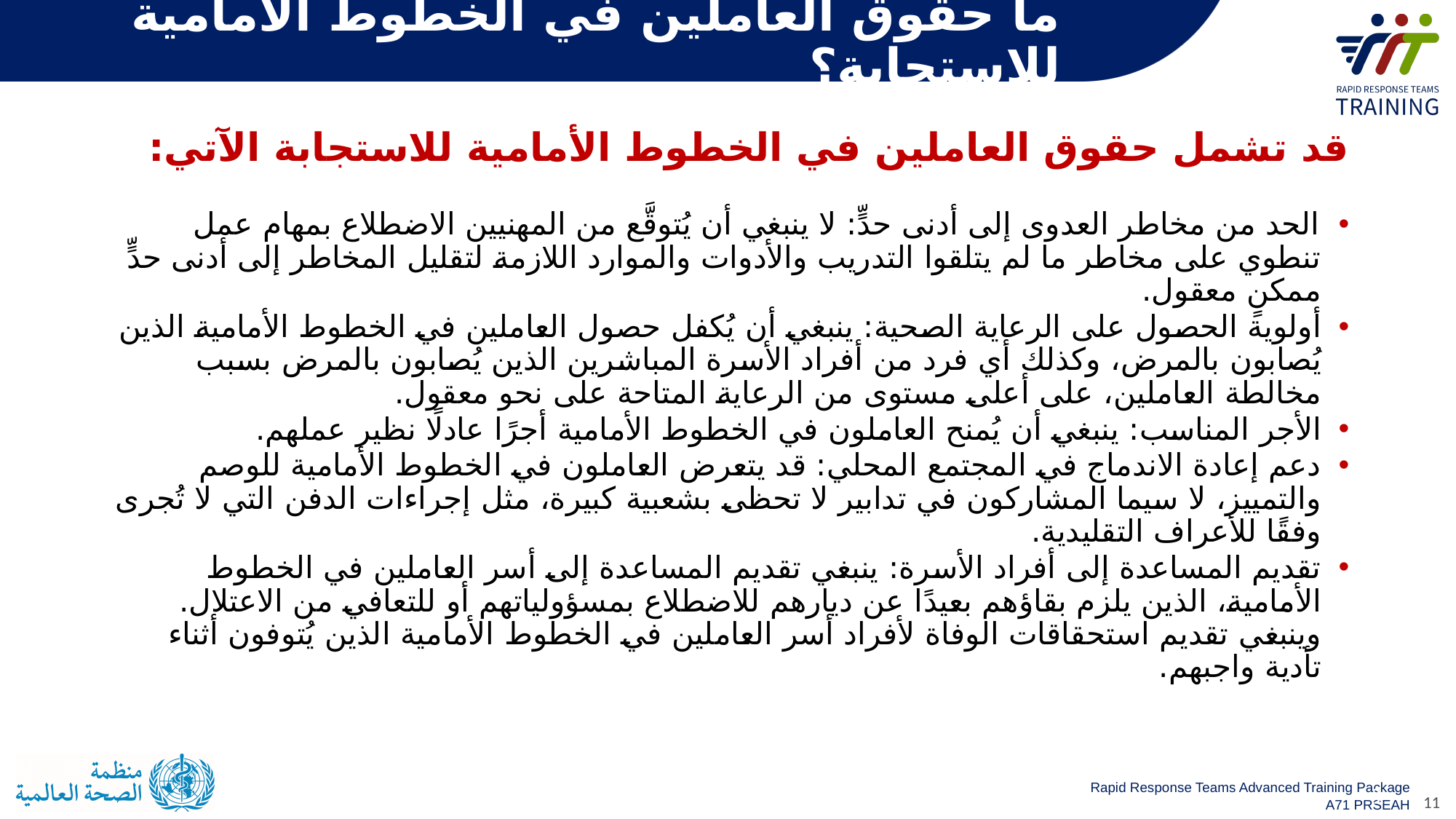

ما حقوق العاملين في الخطوط الأمامية للاستجابة؟
قد تشمل حقوق العاملين في الخطوط الأمامية للاستجابة الآتي:

الحد من مخاطر العدوى إلى أدنى حدٍّ: لا ينبغي أن يُتوقَّع من المهنيين الاضطلاع بمهام عمل تنطوي على مخاطر ما لم يتلقوا التدريب والأدوات والموارد اللازمة لتقليل المخاطر إلى أدنى حدٍّ ممكنٍ معقول.
أولوية الحصول على الرعاية الصحية: ينبغي أن يُكفل حصول العاملين في الخطوط الأمامية الذين يُصابون بالمرض، وكذلك أي فرد من أفراد الأسرة المباشرين الذين يُصابون بالمرض بسبب مخالطة العاملين، على أعلى مستوى من الرعاية المتاحة على نحو معقول.
الأجر المناسب: ينبغي أن يُمنح العاملون في الخطوط الأمامية أجرًا عادلًا نظير عملهم.
دعم إعادة الاندماج في المجتمع المحلي: قد يتعرض العاملون في الخطوط الأمامية للوصم والتمييز، لا سيما المشاركون في تدابير لا تحظى بشعبية كبيرة، مثل إجراءات الدفن التي لا تُجرى وفقًا للأعراف التقليدية.
تقديم المساعدة إلى أفراد الأسرة: ينبغي تقديم المساعدة إلى أسر العاملين في الخطوط الأمامية، الذين يلزم بقاؤهم بعيدًا عن ديارهم للاضطلاع بمسؤولياتهم أو للتعافي من الاعتلال. وينبغي تقديم استحقاقات الوفاة لأفراد أسر العاملين في الخطوط الأمامية الذين يُتوفون أثناء تأدية واجبهم.
11